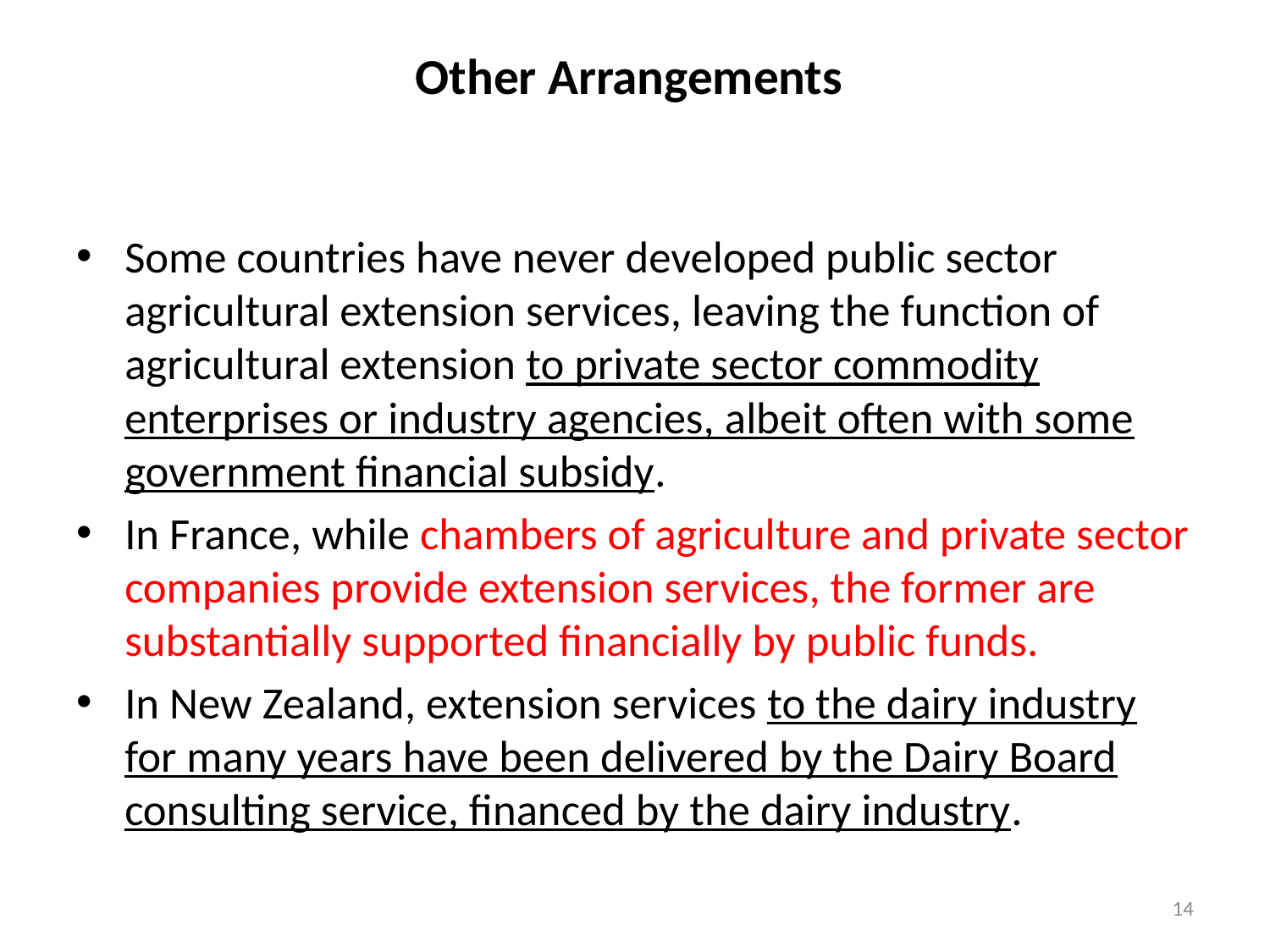

# Other Arrangements
Some countries have never developed public sector agricultural extension services, leaving the function of agricultural extension to private sector commodity enterprises or industry agencies, albeit often with some government financial subsidy.
In France, while chambers of agriculture and private sector companies provide extension services, the former are substantially supported financially by public funds.
In New Zealand, extension services to the dairy industry for many years have been delivered by the Dairy Board consulting service, financed by the dairy industry.

14